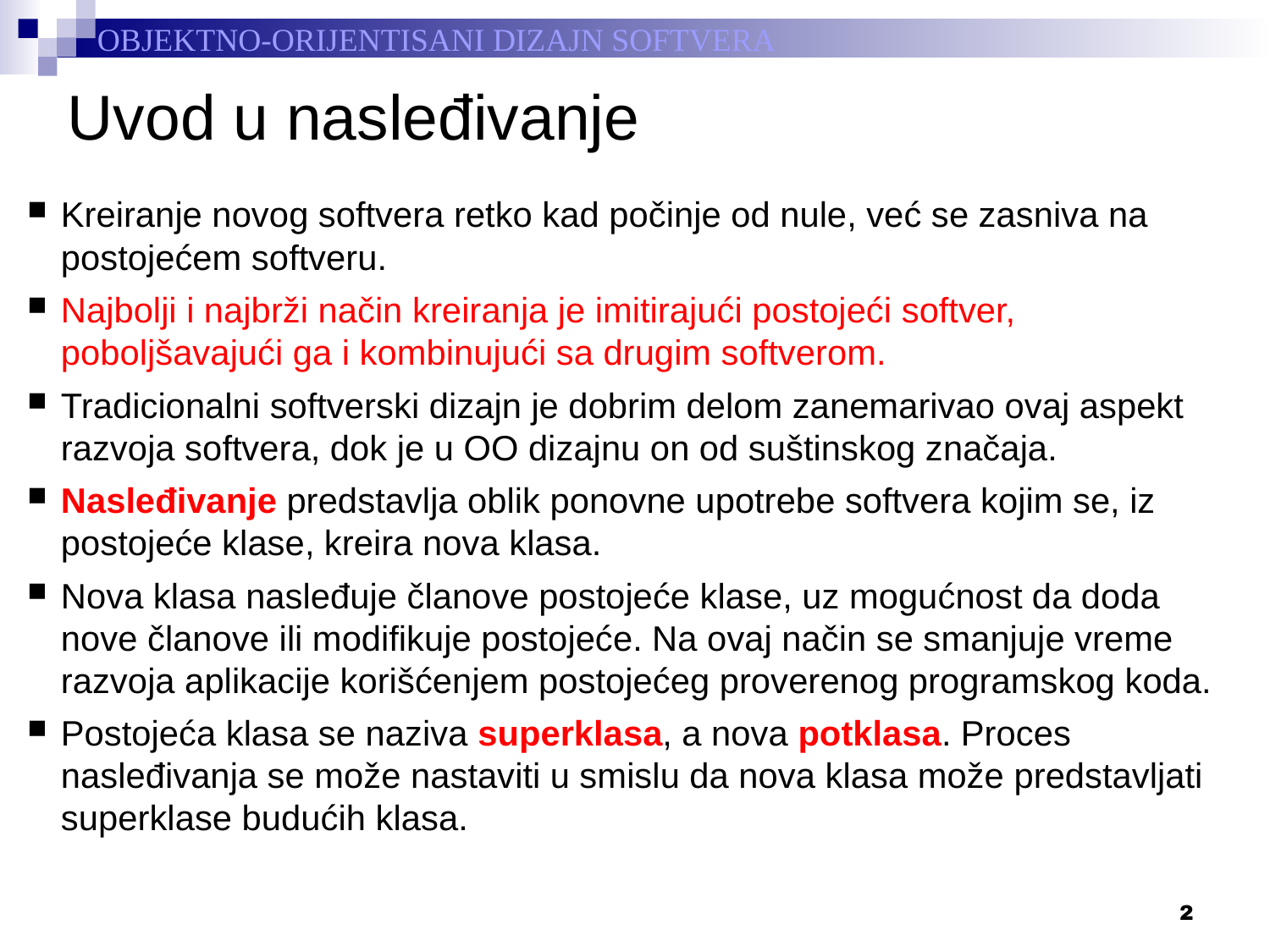

# Uvod u nasleđivanje
Kreiranje novog softvera retko kad počinje od nule, već se zasniva na postojećem softveru.
Najbolji i najbrži način kreiranja je imitirajući postojeći softver, poboljšavajući ga i kombinujući sa drugim softverom.
Tradicionalni softverski dizajn je dobrim delom zanemarivao ovaj aspekt razvoja softvera, dok je u OO dizajnu on od suštinskog značaja.
Nasleđivanje predstavlja oblik ponovne upotrebe softvera kojim se, iz postojeće klase, kreira nova klasa.
Nova klasa nasleđuje članove postojeće klase, uz mogućnost da doda nove članove ili modifikuje postojeće. Na ovaj način se smanjuje vreme razvoja aplikacije korišćenjem postojećeg proverenog programskog koda.
Postojeća klasa se naziva superklasa, a nova potklasa. Proces nasleđivanja se može nastaviti u smislu da nova klasa može predstavljati superklase budućih klasa.
2